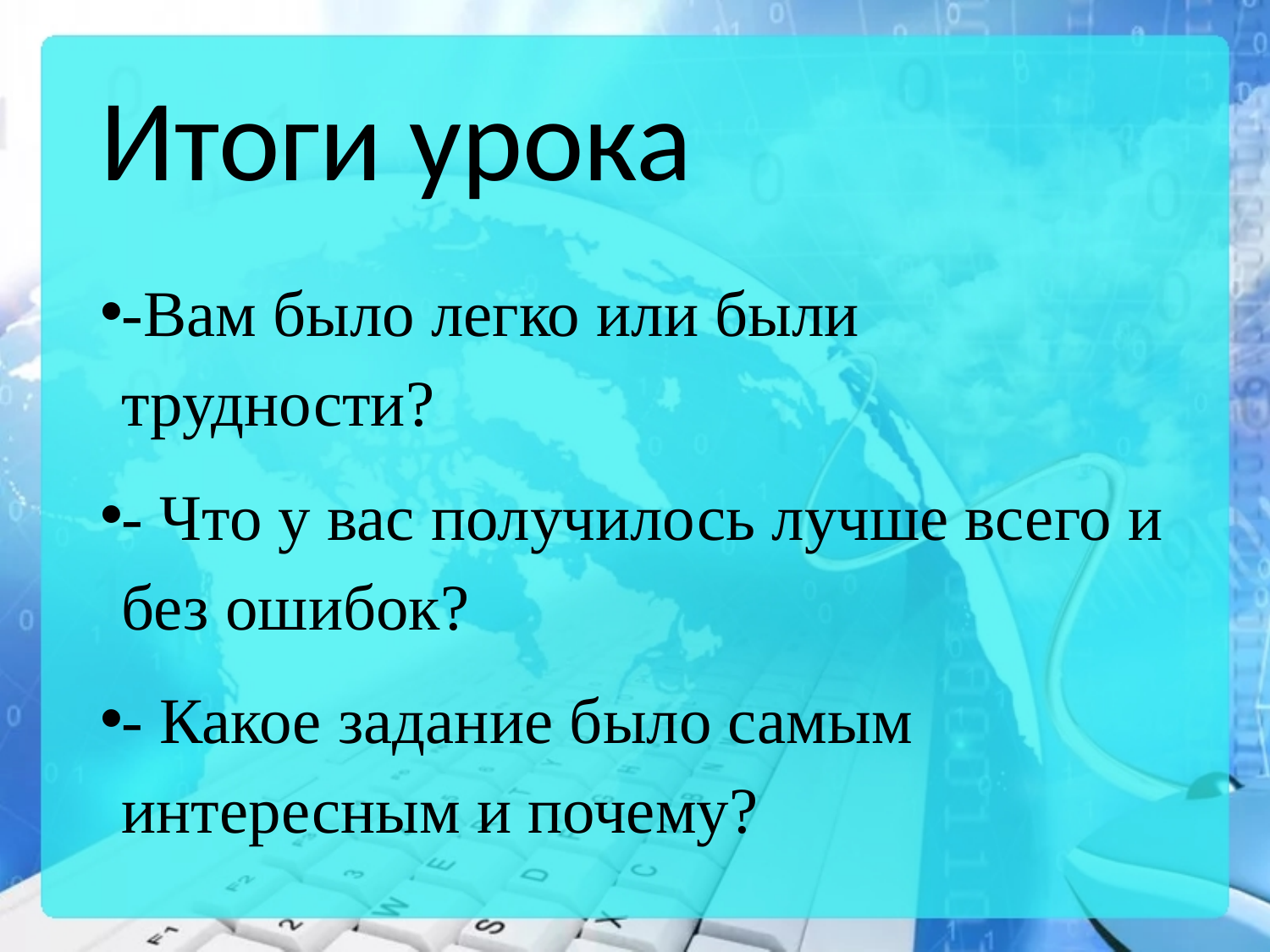

# Итоги урока
-Вам было легко или были трудности?
- Что у вас получилось лучше всего и без ошибок?
- Какое задание было самым интересным и почему?